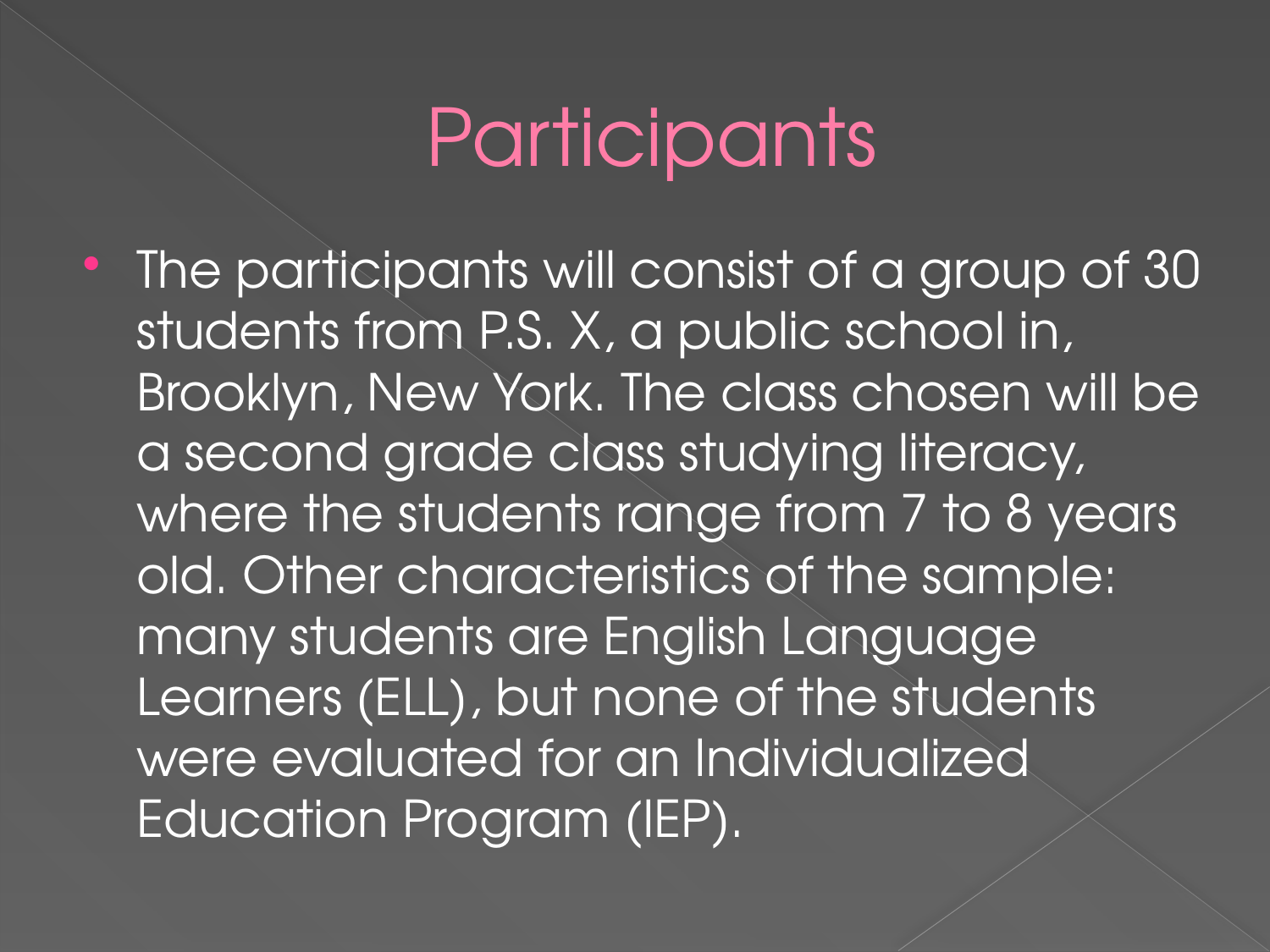

# Participants
The participants will consist of a group of 30 students from P.S. X, a public school in, Brooklyn, New York. The class chosen will be a second grade class studying literacy, where the students range from 7 to 8 years old. Other characteristics of the sample: many students are English Language Learners (ELL), but none of the students were evaluated for an Individualized Education Program (IEP).